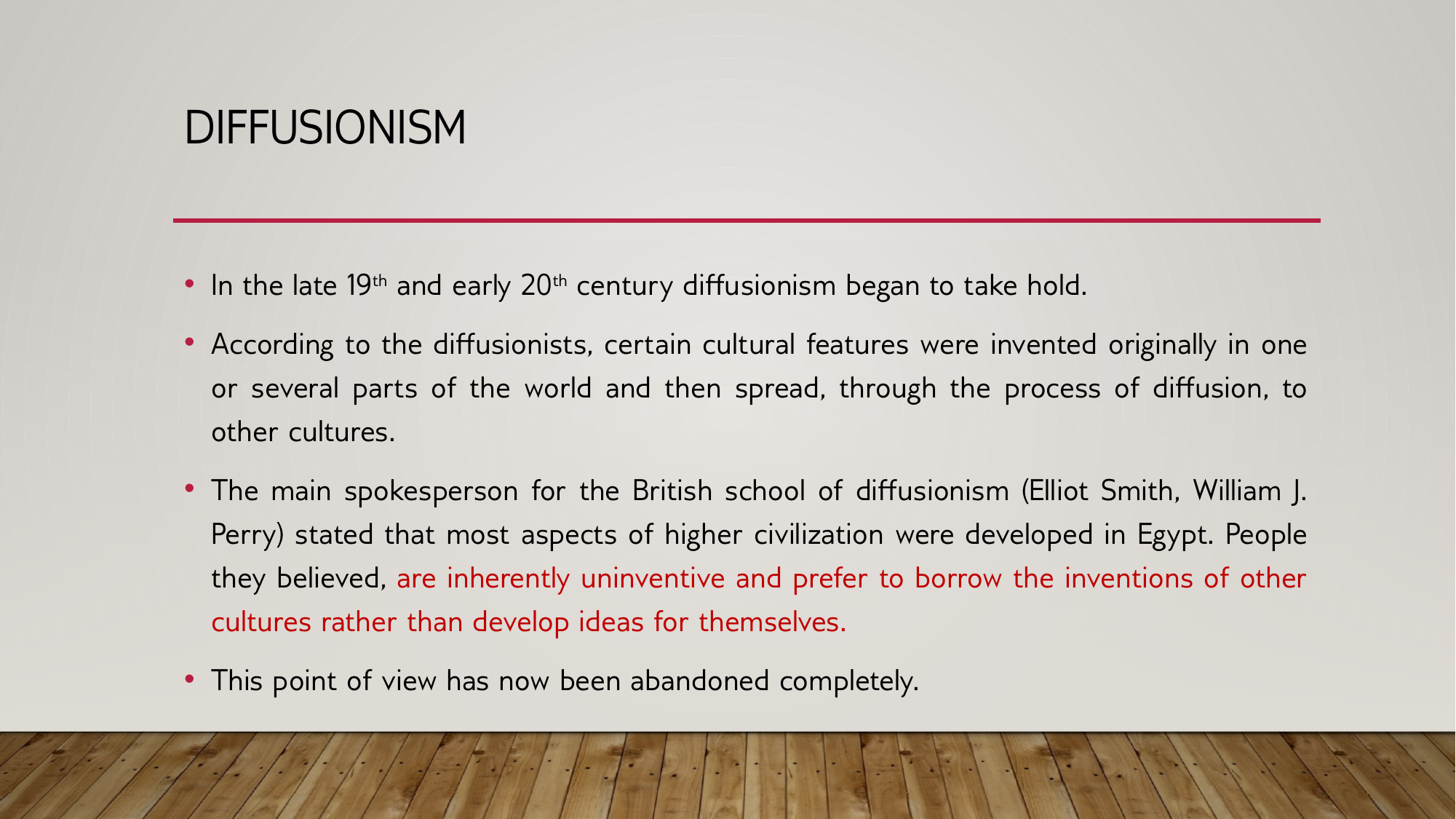

# Diffusionism
In the late 19th and early 20th century diffusionism began to take hold.
According to the diffusionists, certain cultural features were invented originally in one or several parts of the world and then spread, through the process of diffusion, to other cultures.
The main spokesperson for the British school of diffusionism (Elliot Smith, William J. Perry) stated that most aspects of higher civilization were developed in Egypt. People they believed, are inherently uninventive and prefer to borrow the inventions of other cultures rather than develop ideas for themselves.
This point of view has now been abandoned completely.